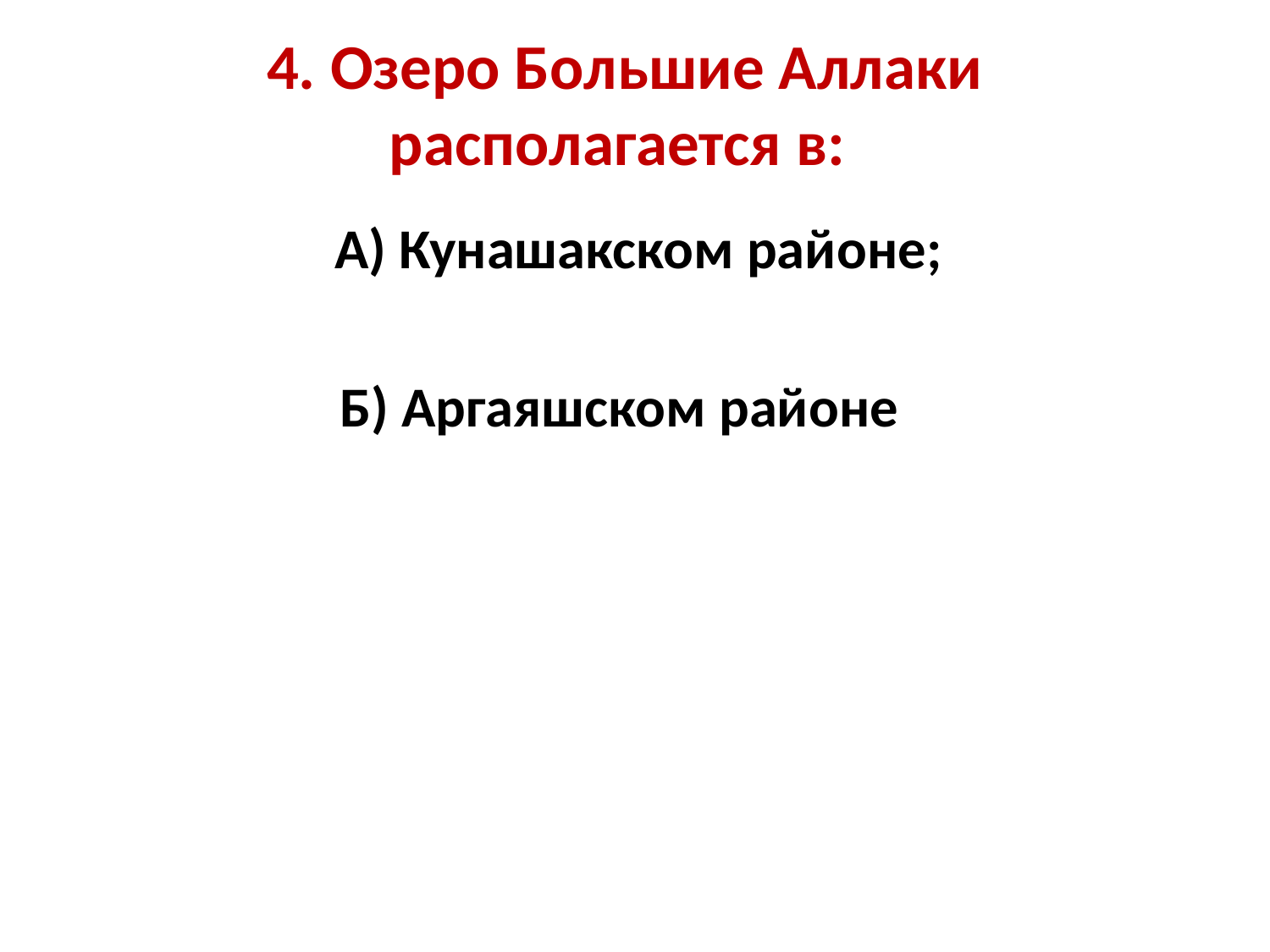

# 4. Озеро Большие Аллаки располагается в:
   А) Кунашакском районе;

Б) Аргаяшском районе